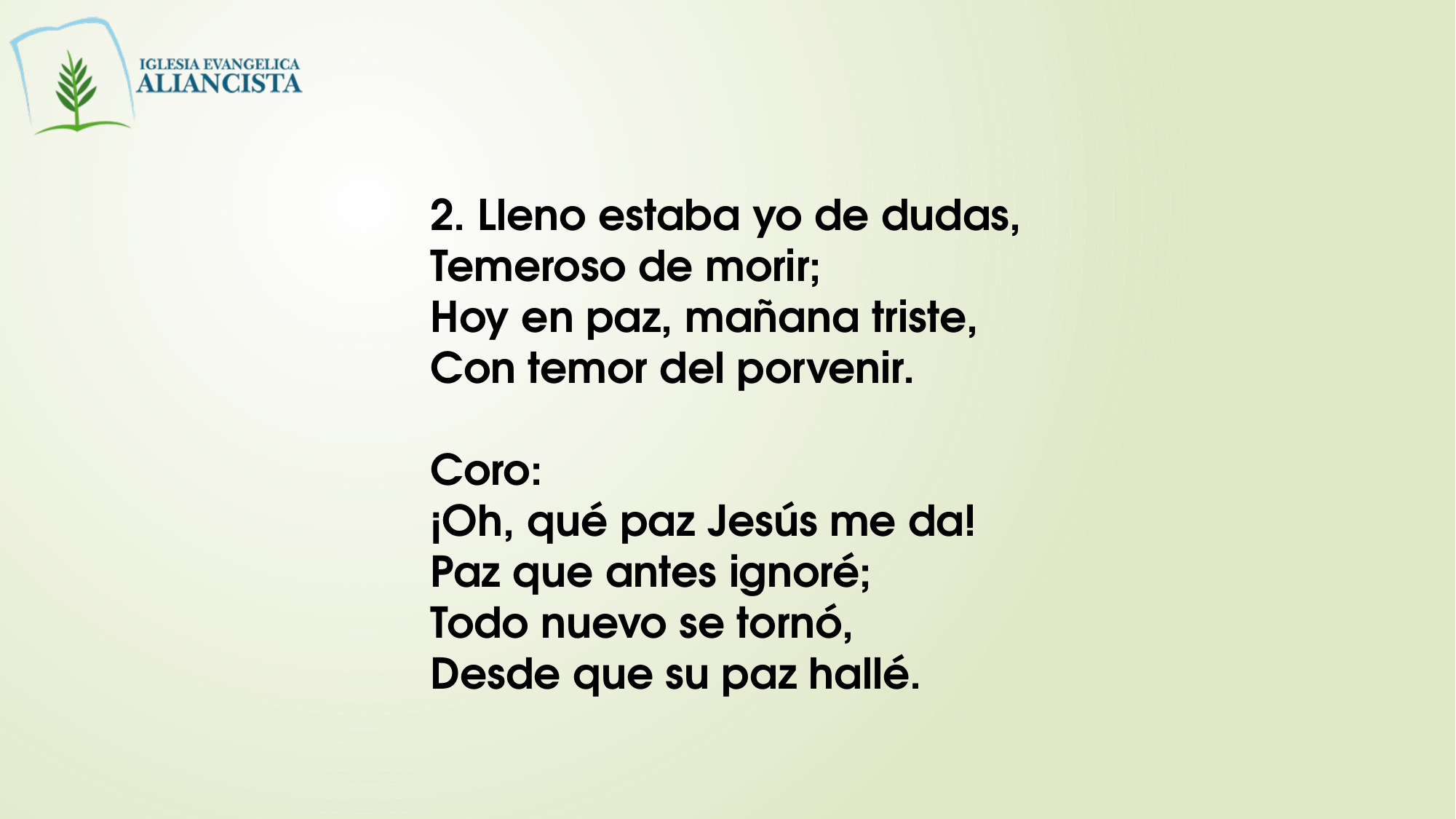

2. Lleno estaba yo de dudas,
Temeroso de morir;
Hoy en paz, mañana triste,
Con temor del porvenir.

Coro:
¡Oh, qué paz Jesús me da!
Paz que antes ignoré;
Todo nuevo se tornó,
Desde que su paz hallé.